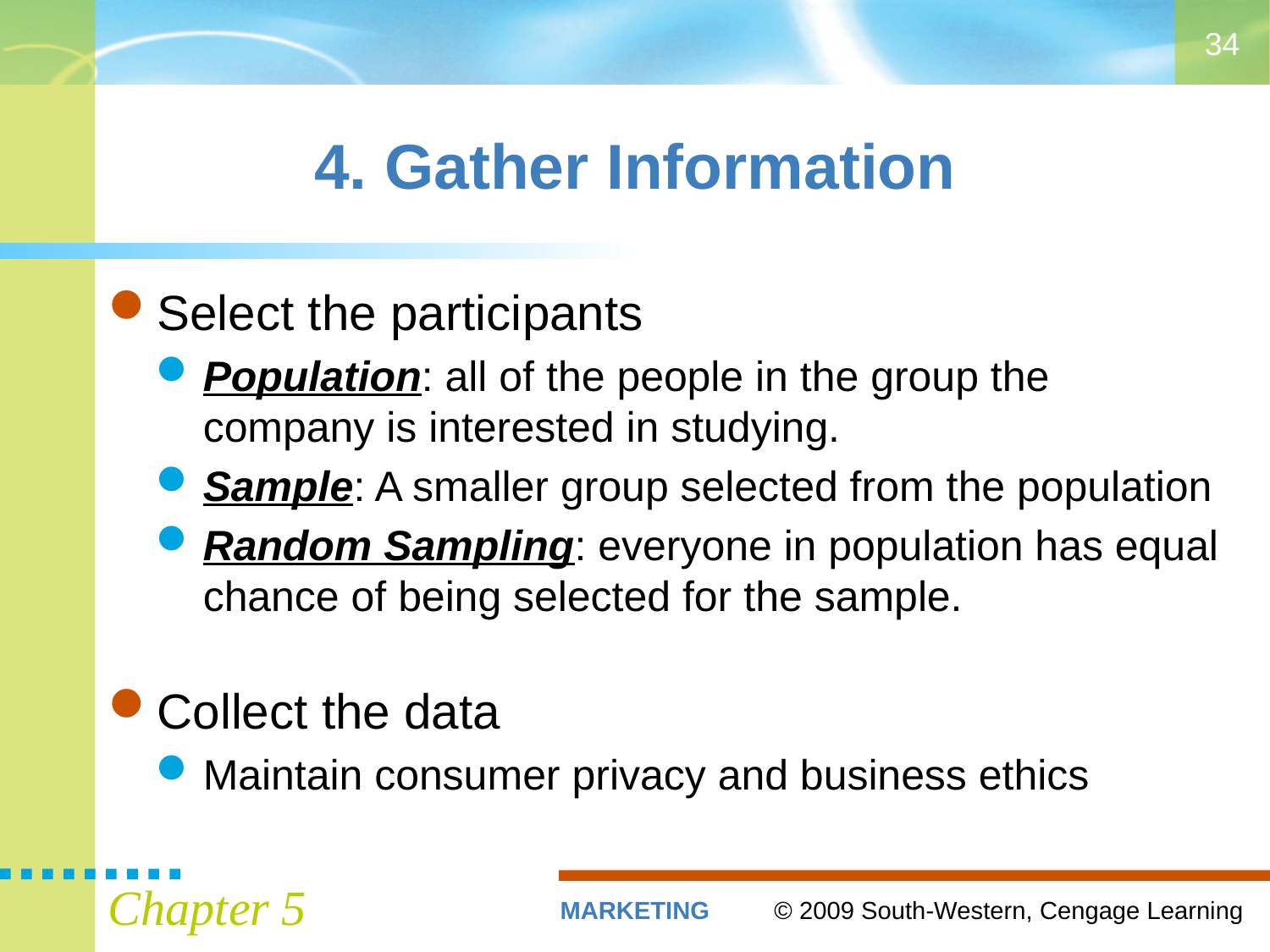

34
# 4. Gather Information
Select the participants
Population: all of the people in the group the company is interested in studying.
Sample: A smaller group selected from the population
Random Sampling: everyone in population has equal chance of being selected for the sample.

Collect the data
Maintain consumer privacy and business ethics
Chapter 5